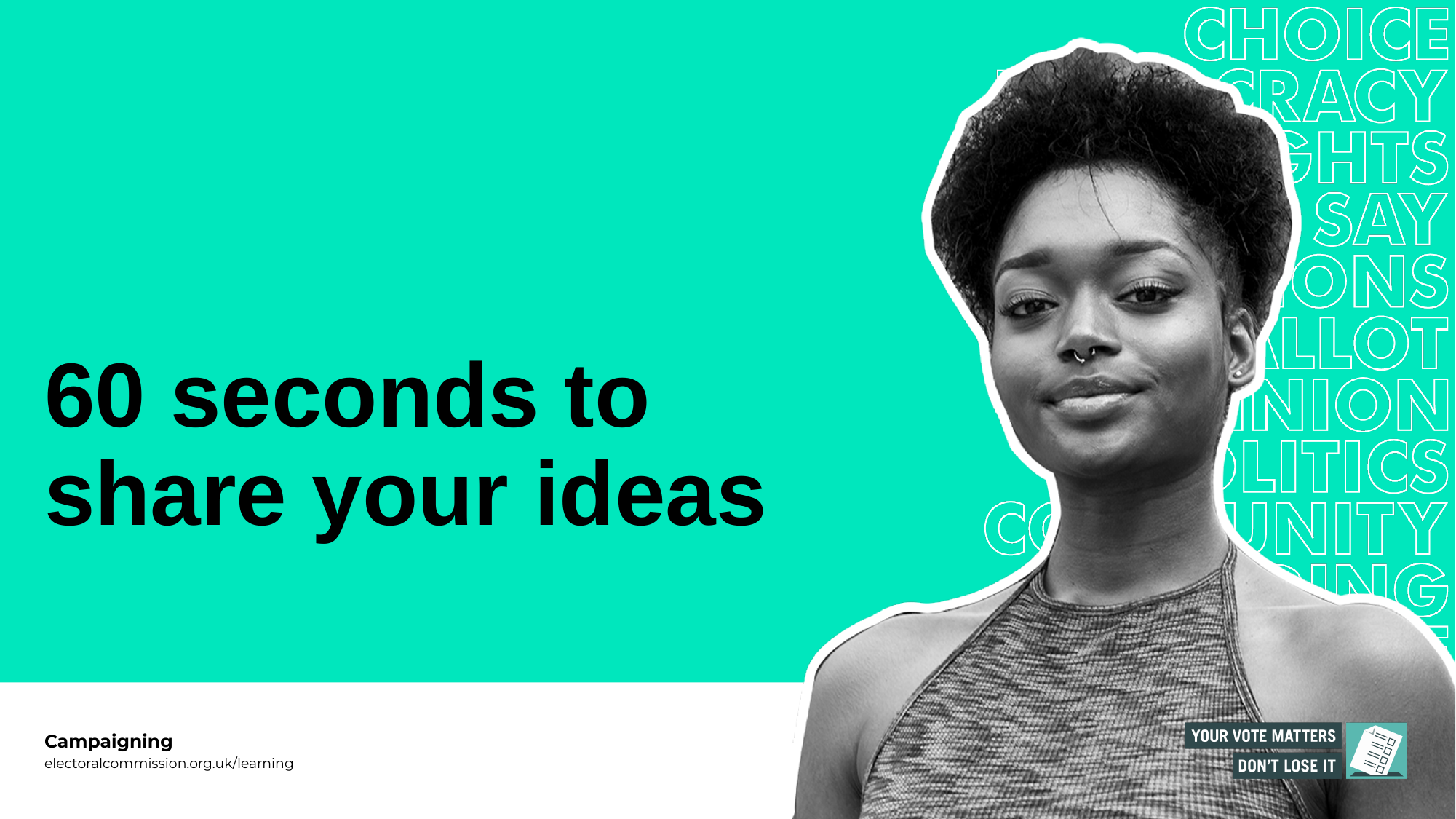

# 60 seconds to share your ideas
Campaigning